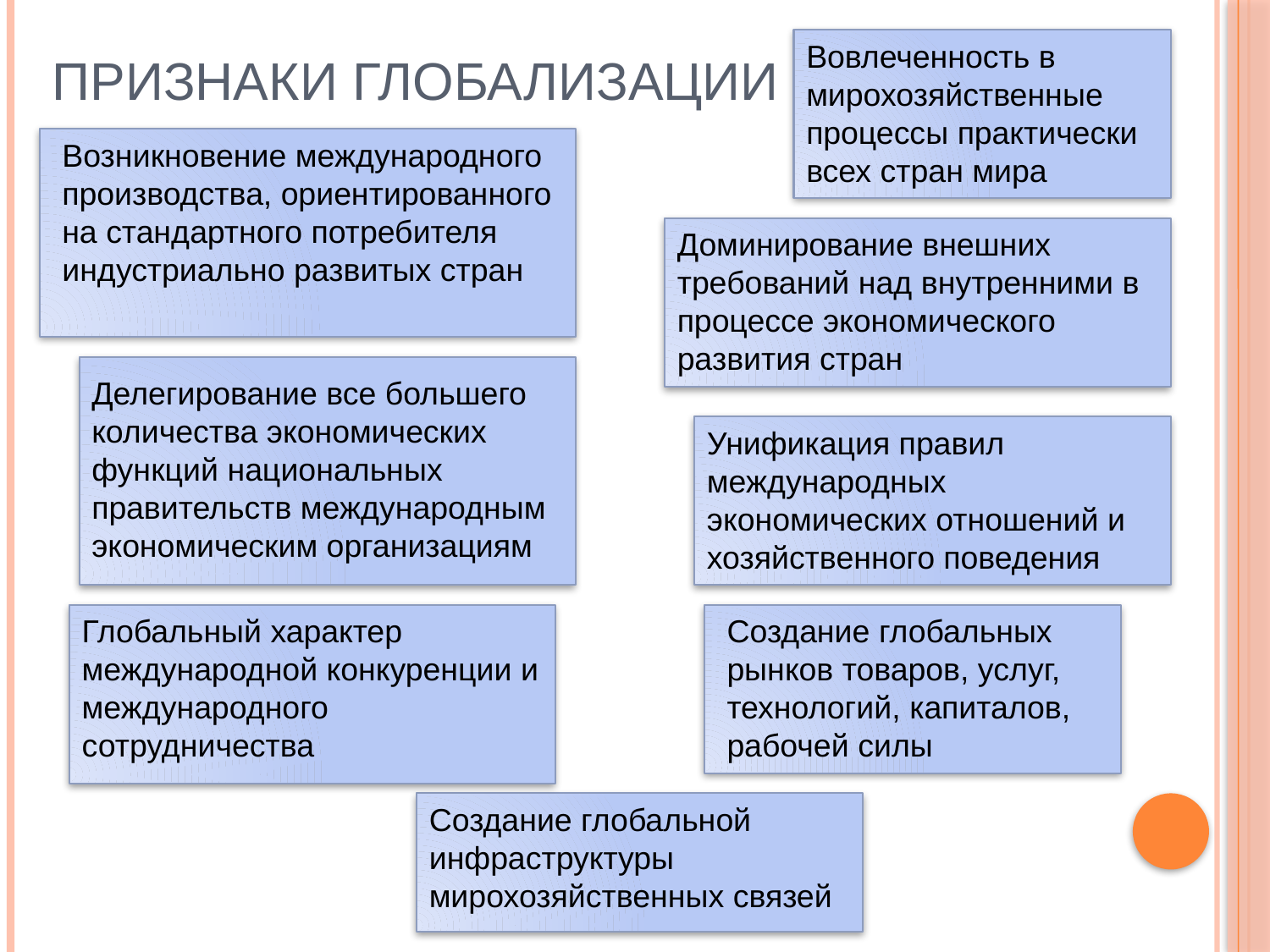

# Признаки глобализации

Вовлеченность в мирохозяйственные процессы практически всех стран мира

Возникновение международного производства, ориентированного на стандартного потребителя индустриально развитых стран

Доминирование внешних требований над внутренними в процессе экономического развития стран

Делегирование все большего количества экономических функций национальных правительств международным экономическим организациям

Унификация правил международных экономических отношений и хозяйственного поведения

Глобальный характер международной конкуренции и международного сотрудничества

Создание глобальных рынков товаров, услуг, технологий, капиталов, рабочей силы

Создание глобальной инфраструктуры мирохозяйственных связей